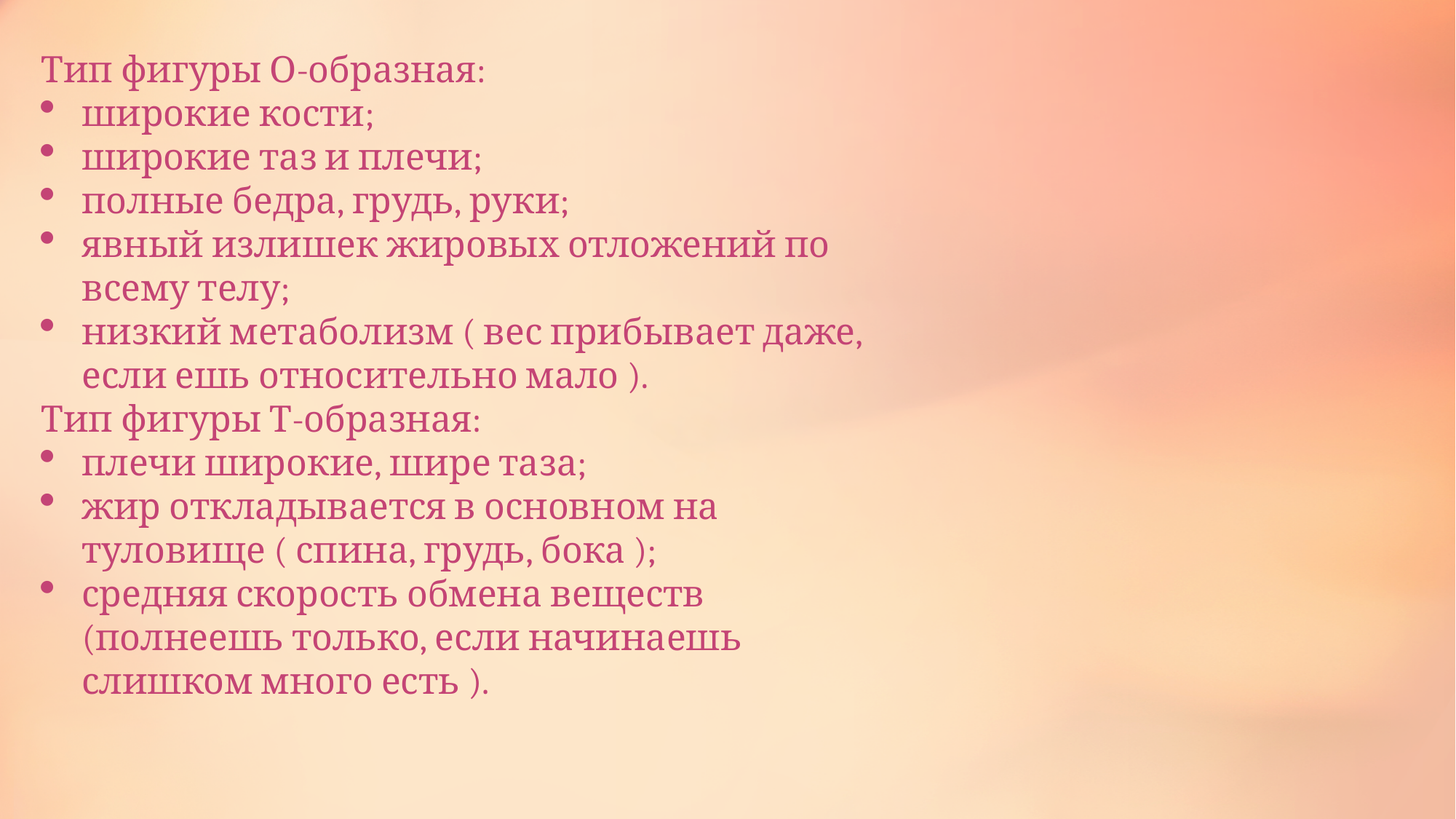

Тип фигуры О-образная:
широкие кости;
широкие таз и плечи;
полные бедра, грудь, руки;
явный излишек жировых отложений по всему телу;
низкий метаболизм ( вес прибывает даже, если ешь относительно мало ).
Тип фигуры Т-образная:
плечи широкие, шире таза;
жир откладывается в основном на туловище ( спина, грудь, бока );
средняя скорость обмена веществ (полнеешь только, если начинаешь слишком много есть ).